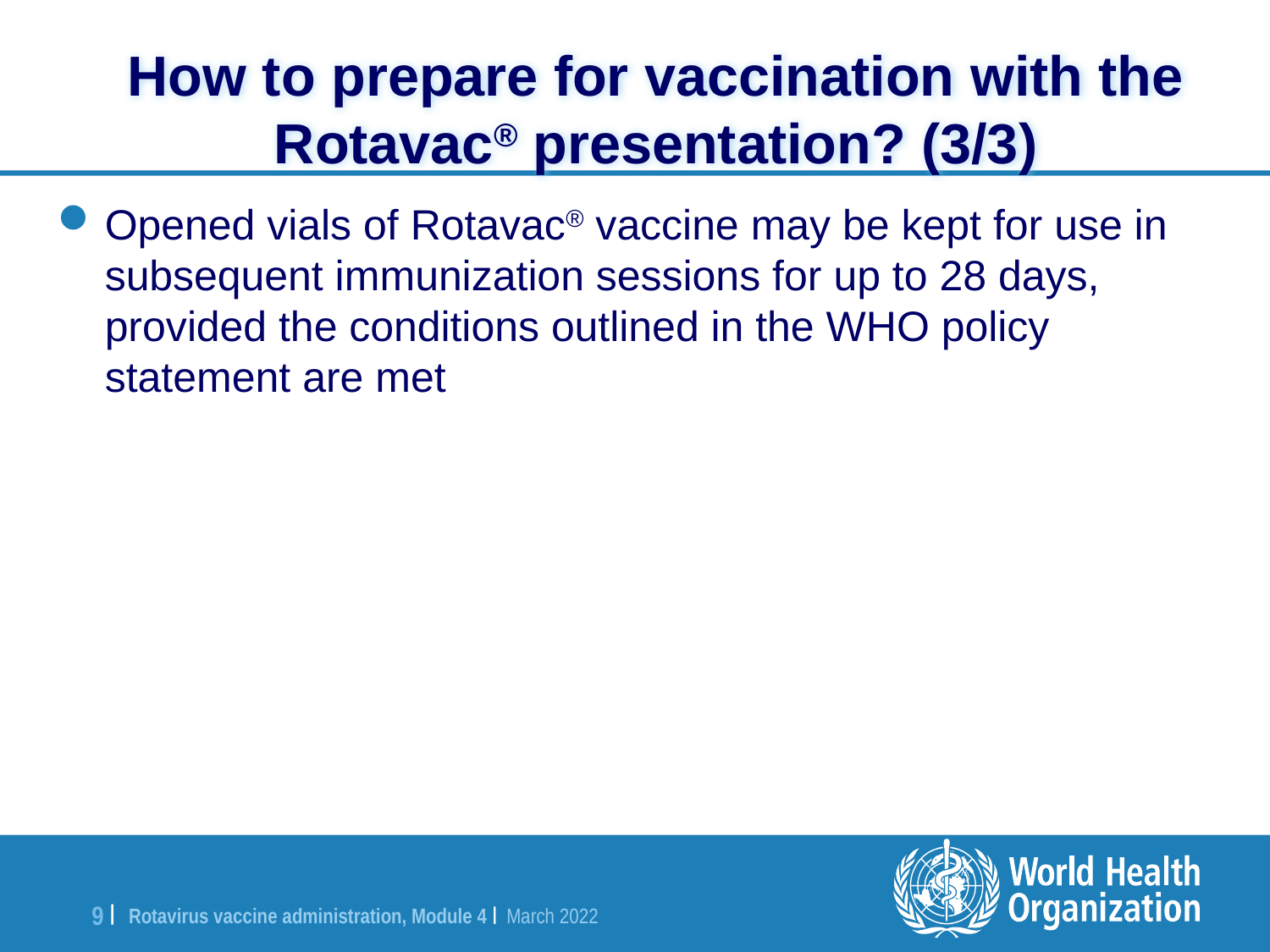

How to prepare for vaccination with the Rotavac® presentation? (3/3)

15
16
Opened vials of Rotavac® vaccine may be kept for use in subsequent immunization sessions for up to 28 days,  provided the conditions outlined in the WHO policy statement are met

8
7